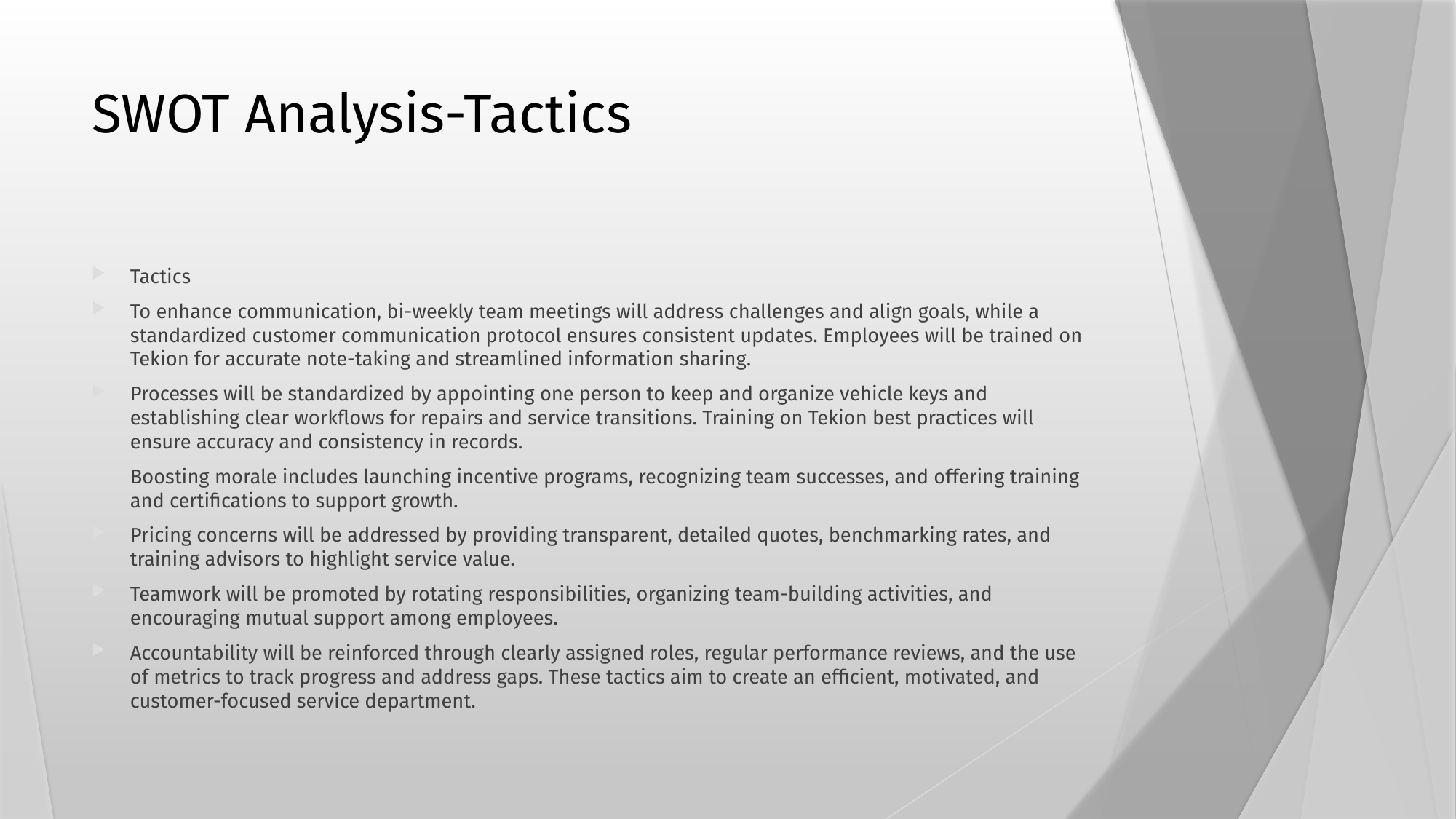

# SWOT Analysis-Tactics
Tactics
To enhance communication, bi-weekly team meetings will address challenges and align goals, while a standardized customer communication protocol ensures consistent updates. Employees will be trained on Tekion for accurate note-taking and streamlined information sharing.
Processes will be standardized by appointing one person to keep and organize vehicle keys and establishing clear workflows for repairs and service transitions. Training on Tekion best practices will ensure accuracy and consistency in records.
Boosting morale includes launching incentive programs, recognizing team successes, and offering training and certifications to support growth.
Pricing concerns will be addressed by providing transparent, detailed quotes, benchmarking rates, and training advisors to highlight service value.
Teamwork will be promoted by rotating responsibilities, organizing team-building activities, and encouraging mutual support among employees.
Accountability will be reinforced through clearly assigned roles, regular performance reviews, and the use of metrics to track progress and address gaps. These tactics aim to create an efficient, motivated, and customer-focused service department.